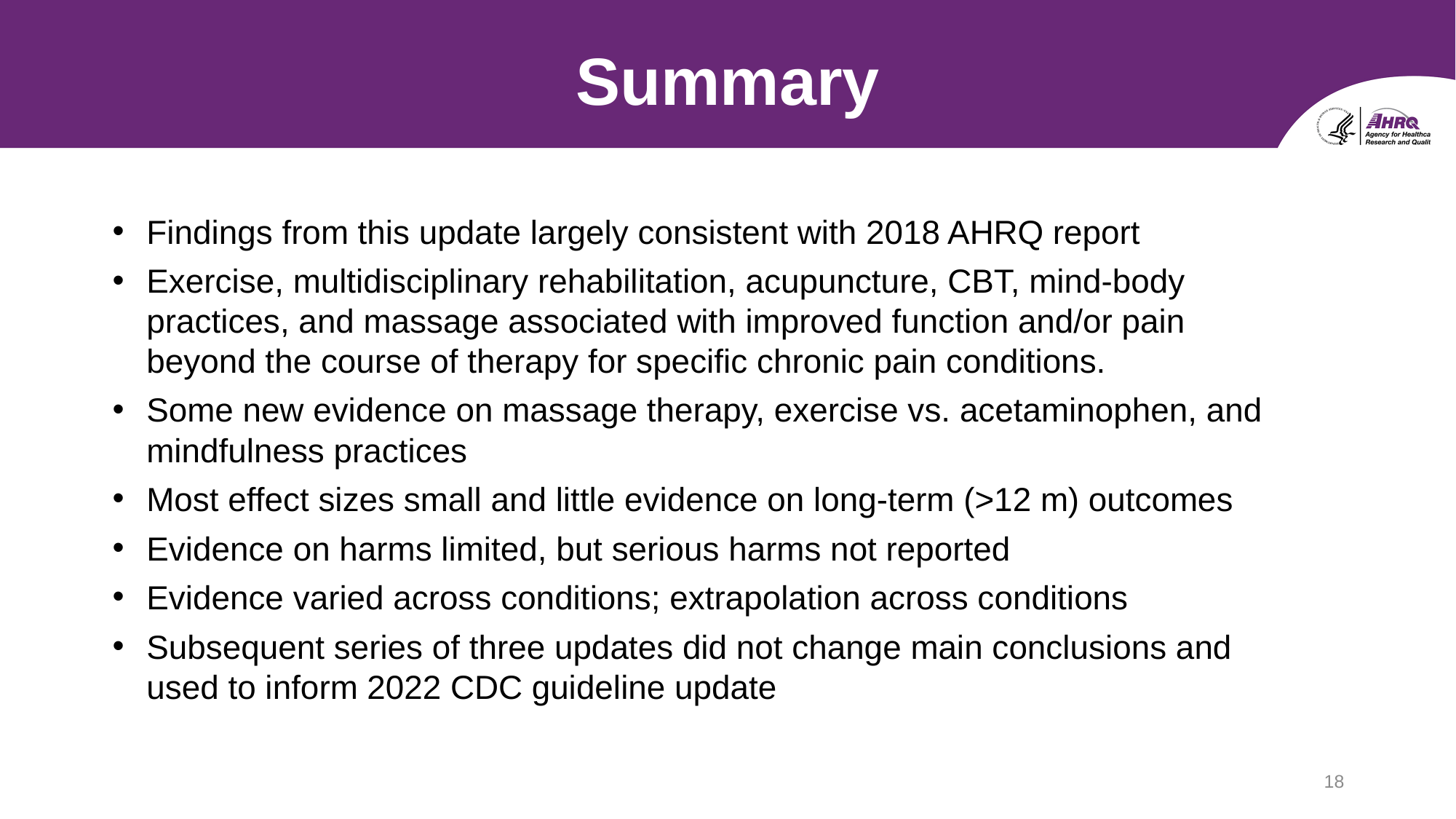

# Summary
Findings from this update largely consistent with 2018 AHRQ report
Exercise, multidisciplinary rehabilitation, acupuncture, CBT, mind-body practices, and massage associated with improved function and/or pain beyond the course of therapy for specific chronic pain conditions.
Some new evidence on massage therapy, exercise vs. acetaminophen, and mindfulness practices
Most effect sizes small and little evidence on long-term (>12 m) outcomes
Evidence on harms limited, but serious harms not reported
Evidence varied across conditions; extrapolation across conditions
Subsequent series of three updates did not change main conclusions and used to inform 2022 CDC guideline update

18